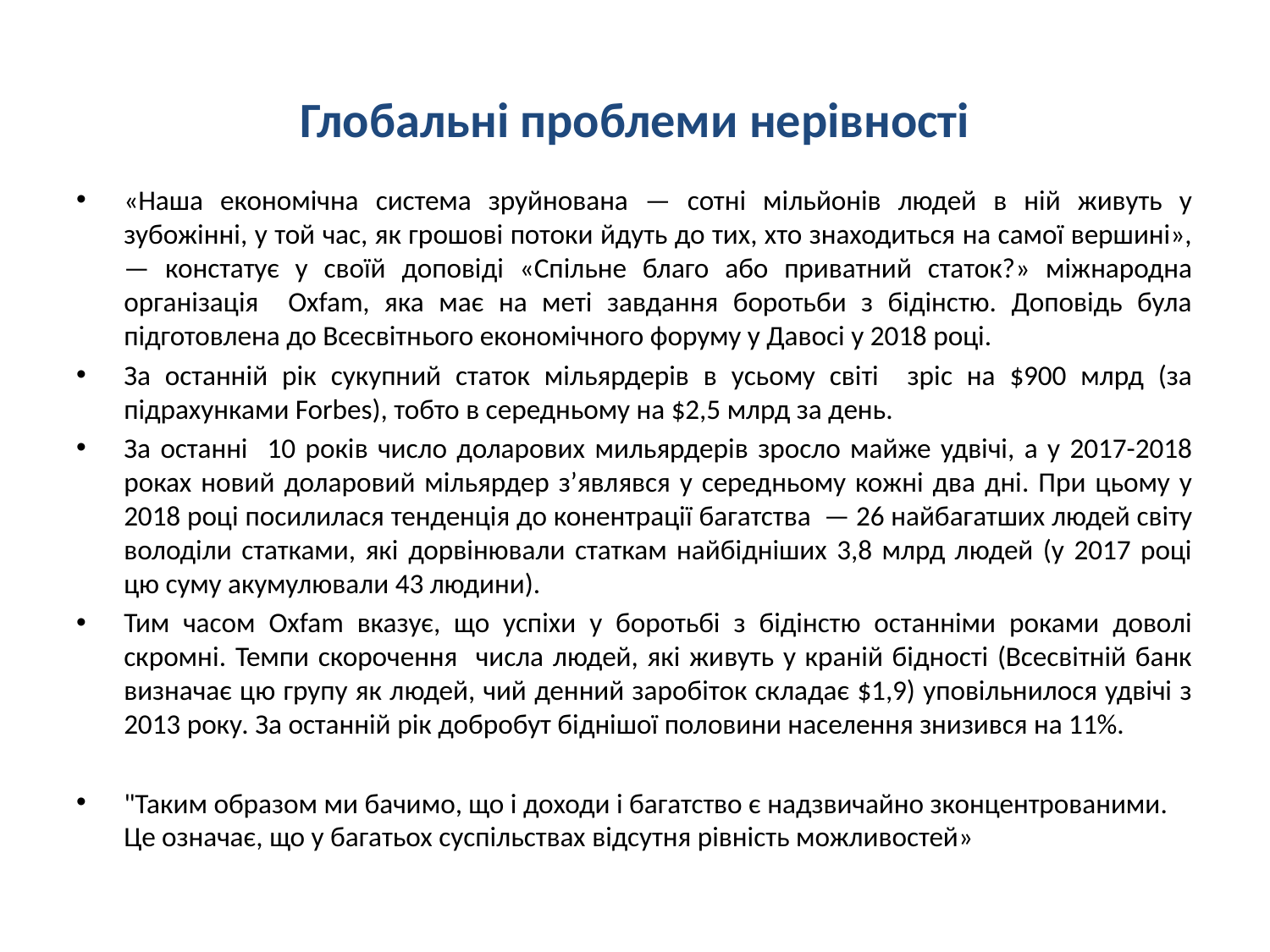

# Глобальні проблеми нерівності
«Наша економічна система зруйнована — сотні мільйонів людей в ній живуть у зубожінні, у той час, як грошові потоки йдуть до тих, хто знаходиться на самої вершині», — констатує у своїй доповіді «Спільне благо або приватний статок?» міжнародна організація  Oxfam, яка має на меті завдання боротьби з бідінстю. Доповідь була підготовлена до Всесвітнього економічного форуму у Давосі у 2018 році.
За останній рік сукупний статок мільярдерів в усьому світі  зріс на $900 млрд (за підрахунками Forbes), тобто в середньому на $2,5 млрд за день.
За останні  10 років число доларових мильярдерів зросло майже удвічі, а у 2017-2018 роках новий доларовий мільярдер з’являвся у середньому кожні два дні. При цьому у 2018 році посилилася тенденція до конентрації багатства  — 26 найбагатших людей світу володіли статками, які дорвінювали статкам найбідніших 3,8 млрд людей (у 2017 році цю суму акумулювали 43 людини).
Тим часом Oxfam вказує, що успіхи у боротьбі з бідінстю останніми роками доволі скромні. Темпи скорочення  числа людей, які живуть у краній бідності (Всесвітній банк визначає цю групу як людей, чий денний заробіток складає $1,9) уповільнилося удвічі з 2013 року. За останній рік добробут біднішої половини населення знизився на 11%.

"Таким образом ми бачимо, що і доходи і багатство є надзвичайно зконцентрованими. Це означає, що у багатьох суспільствах відсутня рівність можливостей»